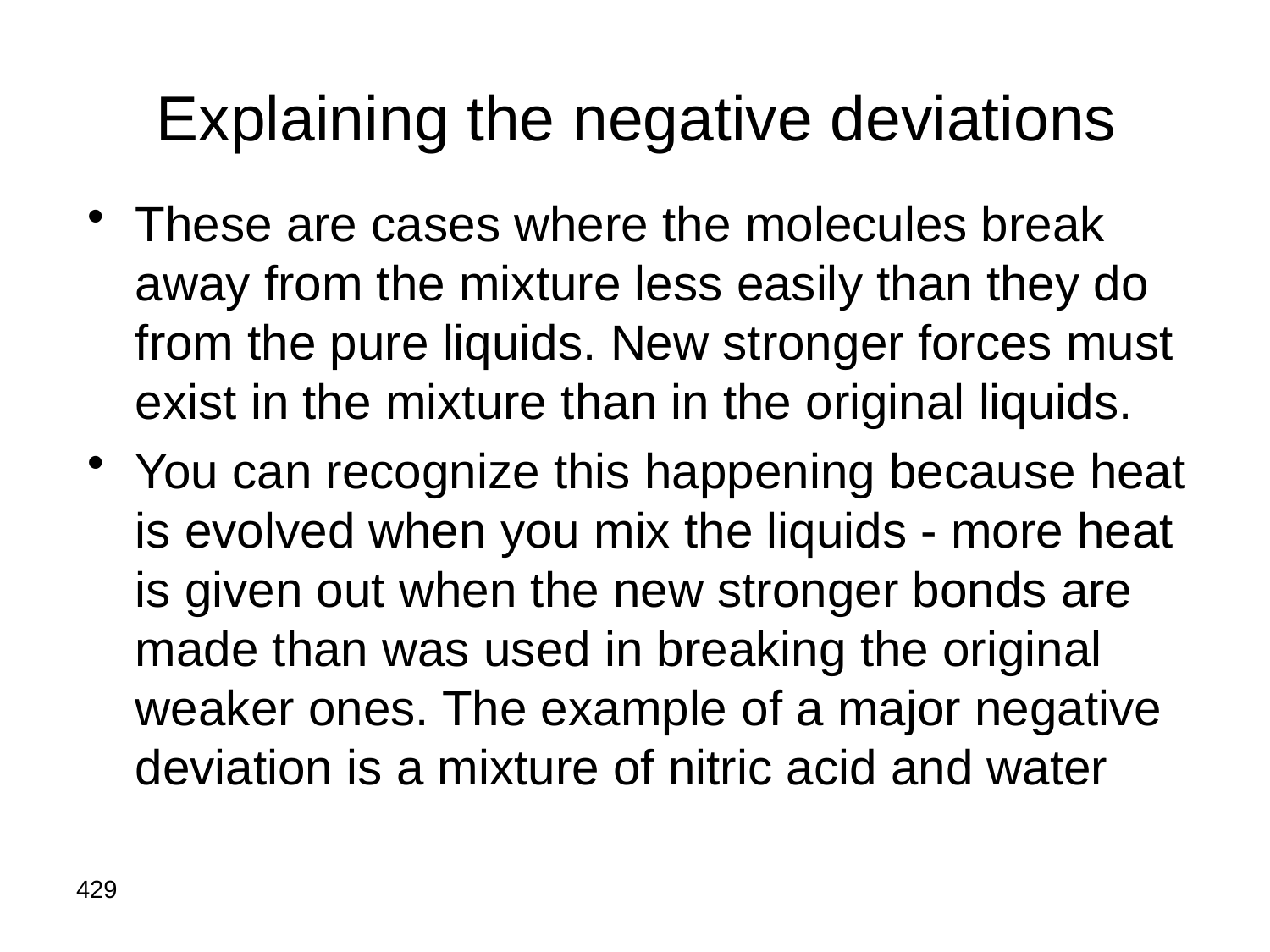

# Explaining the negative deviations
These are cases where the molecules break away from the mixture less easily than they do from the pure liquids. New stronger forces must exist in the mixture than in the original liquids.
You can recognize this happening because heat is evolved when you mix the liquids - more heat is given out when the new stronger bonds are made than was used in breaking the original weaker ones. The example of a major negative deviation is a mixture of nitric acid and water

429